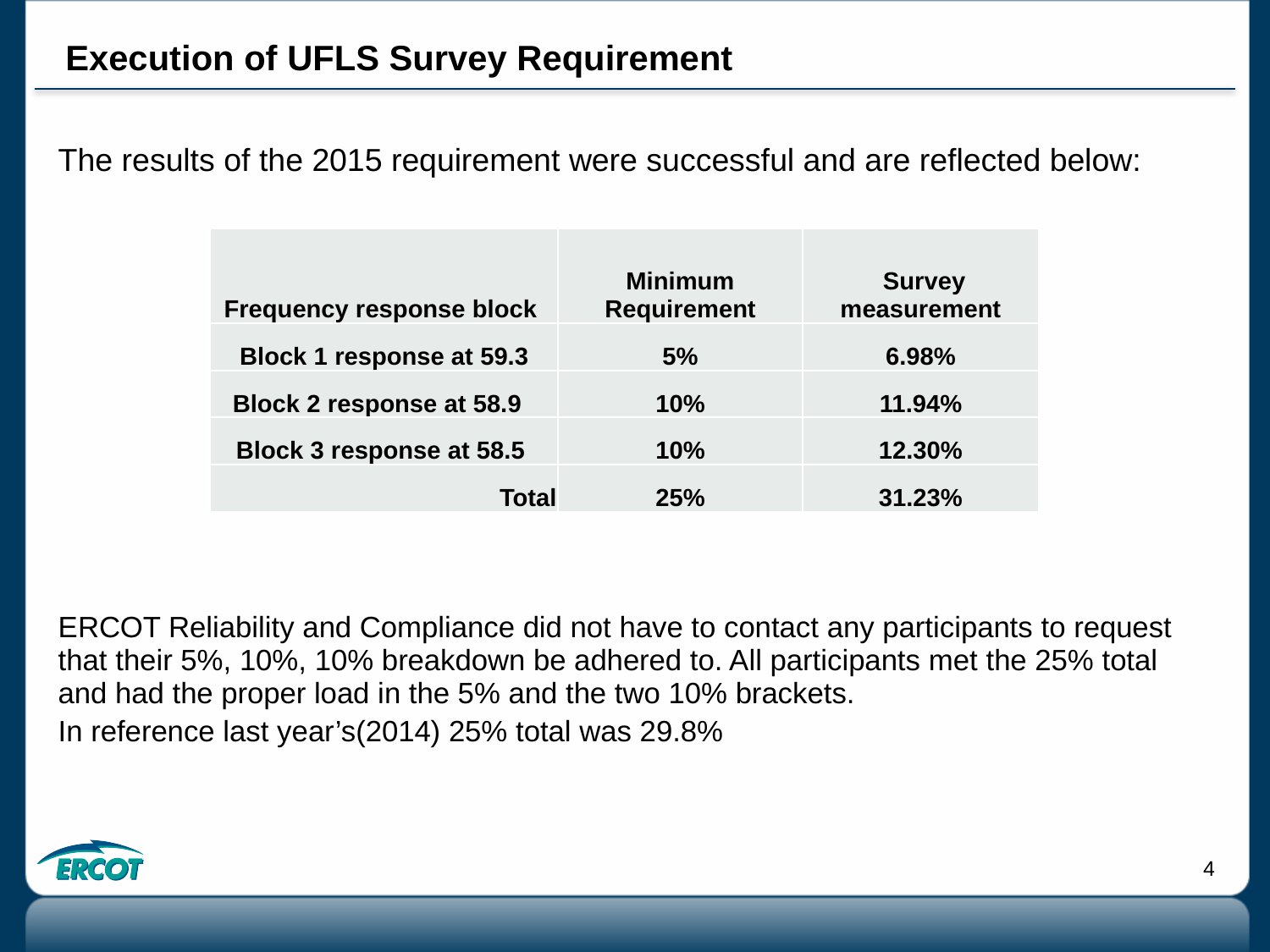

# Execution of UFLS Survey Requirement
The results of the 2015 requirement were successful and are reflected below:
| Frequency response block | Minimum Requirement | Survey measurement |
| --- | --- | --- |
| Block 1 response at 59.3 | 5% | 6.98% |
| Block 2 response at 58.9 | 10% | 11.94% |
| Block 3 response at 58.5 | 10% | 12.30% |
| Total | 25% | 31.23% |

ERCOT Reliability and Compliance did not have to contact any participants to request that their 5%, 10%, 10% breakdown be adhered to. All participants met the 25% total and had the proper load in the 5% and the two 10% brackets.
In reference last year’s(2014) 25% total was 29.8%